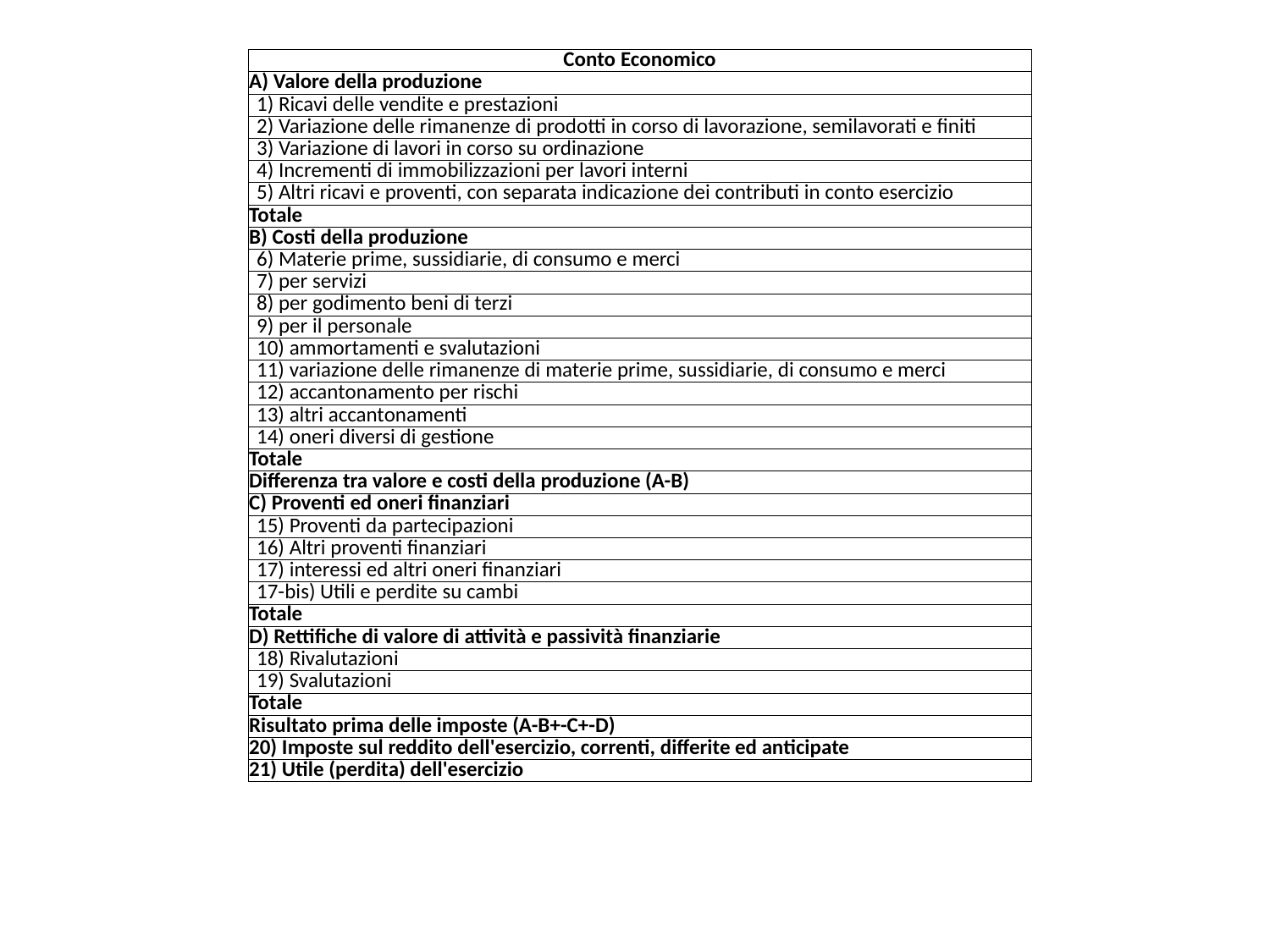

| Conto Economico |
| --- |
| A) Valore della produzione |
| 1) Ricavi delle vendite e prestazioni |
| 2) Variazione delle rimanenze di prodotti in corso di lavorazione, semilavorati e finiti |
| 3) Variazione di lavori in corso su ordinazione |
| 4) Incrementi di immobilizzazioni per lavori interni |
| 5) Altri ricavi e proventi, con separata indicazione dei contributi in conto esercizio |
| Totale |
| B) Costi della produzione |
| 6) Materie prime, sussidiarie, di consumo e merci |
| 7) per servizi |
| 8) per godimento beni di terzi |
| 9) per il personale |
| 10) ammortamenti e svalutazioni |
| 11) variazione delle rimanenze di materie prime, sussidiarie, di consumo e merci |
| 12) accantonamento per rischi |
| 13) altri accantonamenti |
| 14) oneri diversi di gestione |
| Totale |
| Differenza tra valore e costi della produzione (A-B) |
| C) Proventi ed oneri finanziari |
| 15) Proventi da partecipazioni |
| 16) Altri proventi finanziari |
| 17) interessi ed altri oneri finanziari |
| 17-bis) Utili e perdite su cambi |
| Totale |
| D) Rettifiche di valore di attività e passività finanziarie |
| 18) Rivalutazioni |
| 19) Svalutazioni |
| Totale |
| Risultato prima delle imposte (A-B+-C+-D) |
| 20) Imposte sul reddito dell'esercizio, correnti, differite ed anticipate |
| 21) Utile (perdita) dell'esercizio |